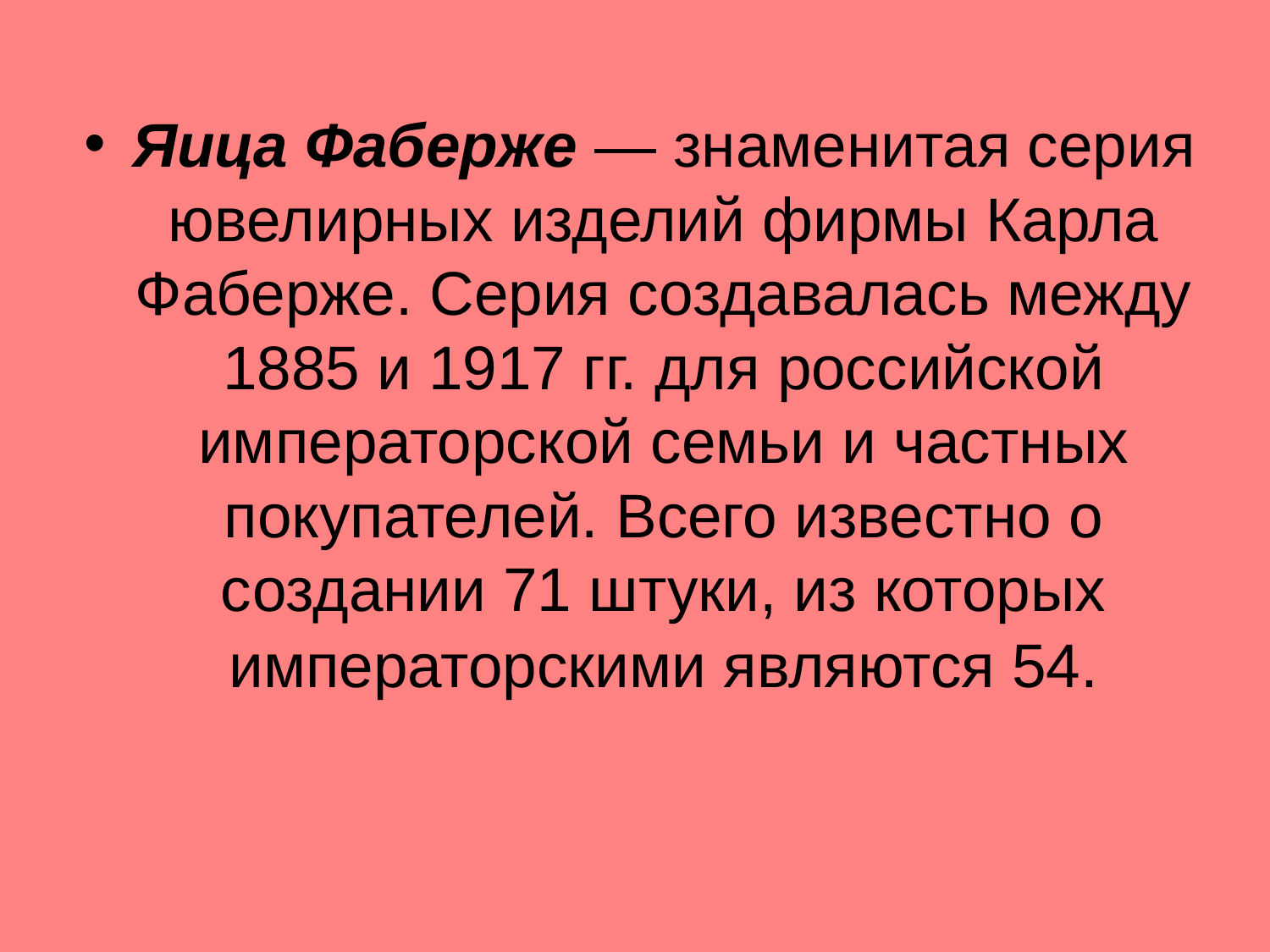

Яица Фаберже — знаменитая серия ювелирных изделий фирмы Карла Фаберже. Серия создавалась между 1885 и 1917 гг. для российской императорской семьи и частных покупателей. Всего известно о создании 71 штуки, из которых императорскими являются 54.